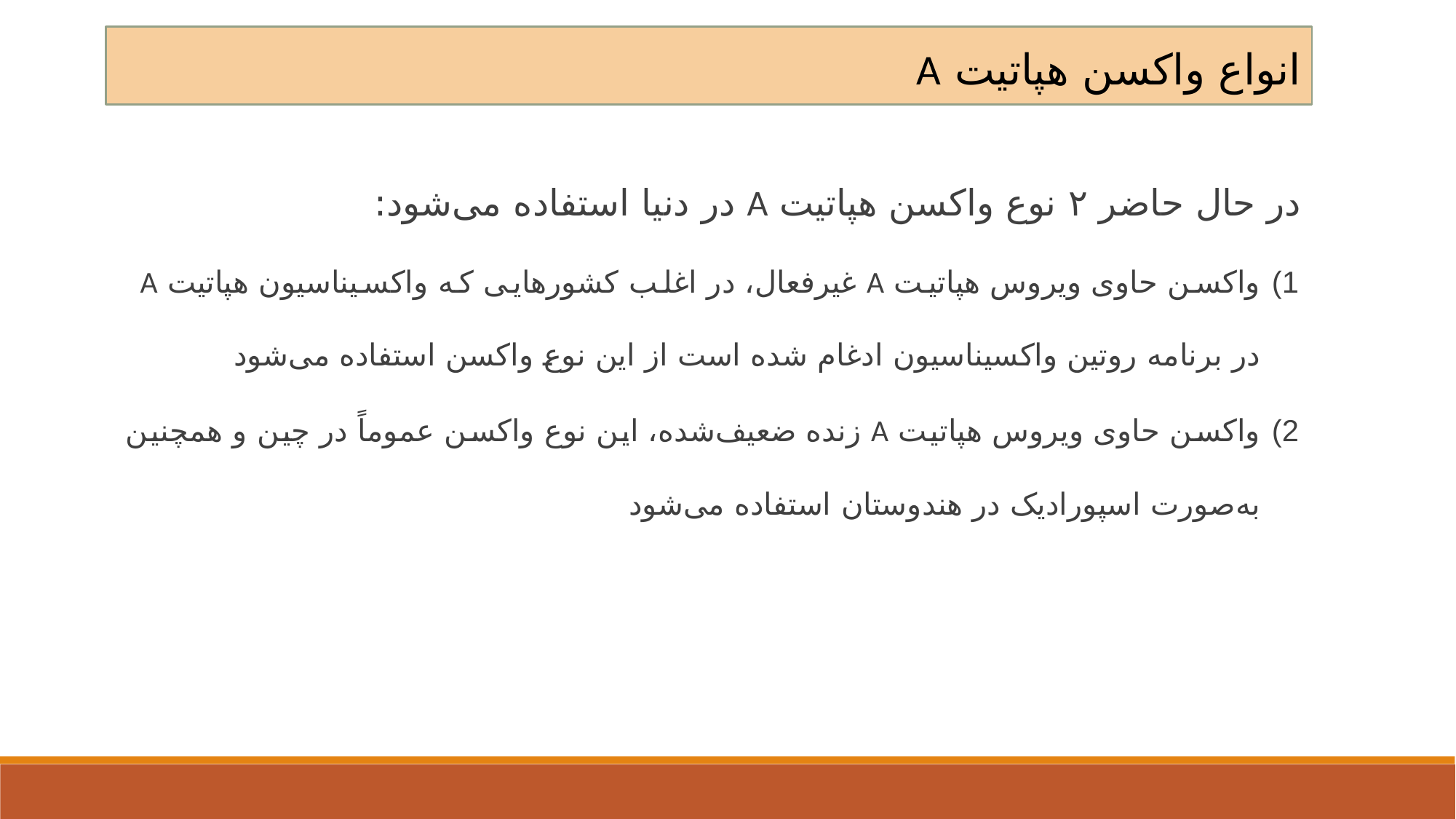

انواع واکسن هپاتیت A
در حال حاضر ۲ نوع واکسن هپاتیت A در دنیا استفاده می‌شود:
واکسن حاوی ویروس هپاتیت A غیرفعال، در اغلب کشورهایی که واکسیناسیون هپاتیت A  در برنامه روتین واکسیناسیون ادغام ‌شده است از این نوع واکسن استفاده می‌شود
واکسن حاوی ویروس هپاتیت A زنده ضعیف‌شده، این نوع واکسن عموماً در چین و همچنین به‌صورت اسپورادیک در هندوستان استفاده می‌شود